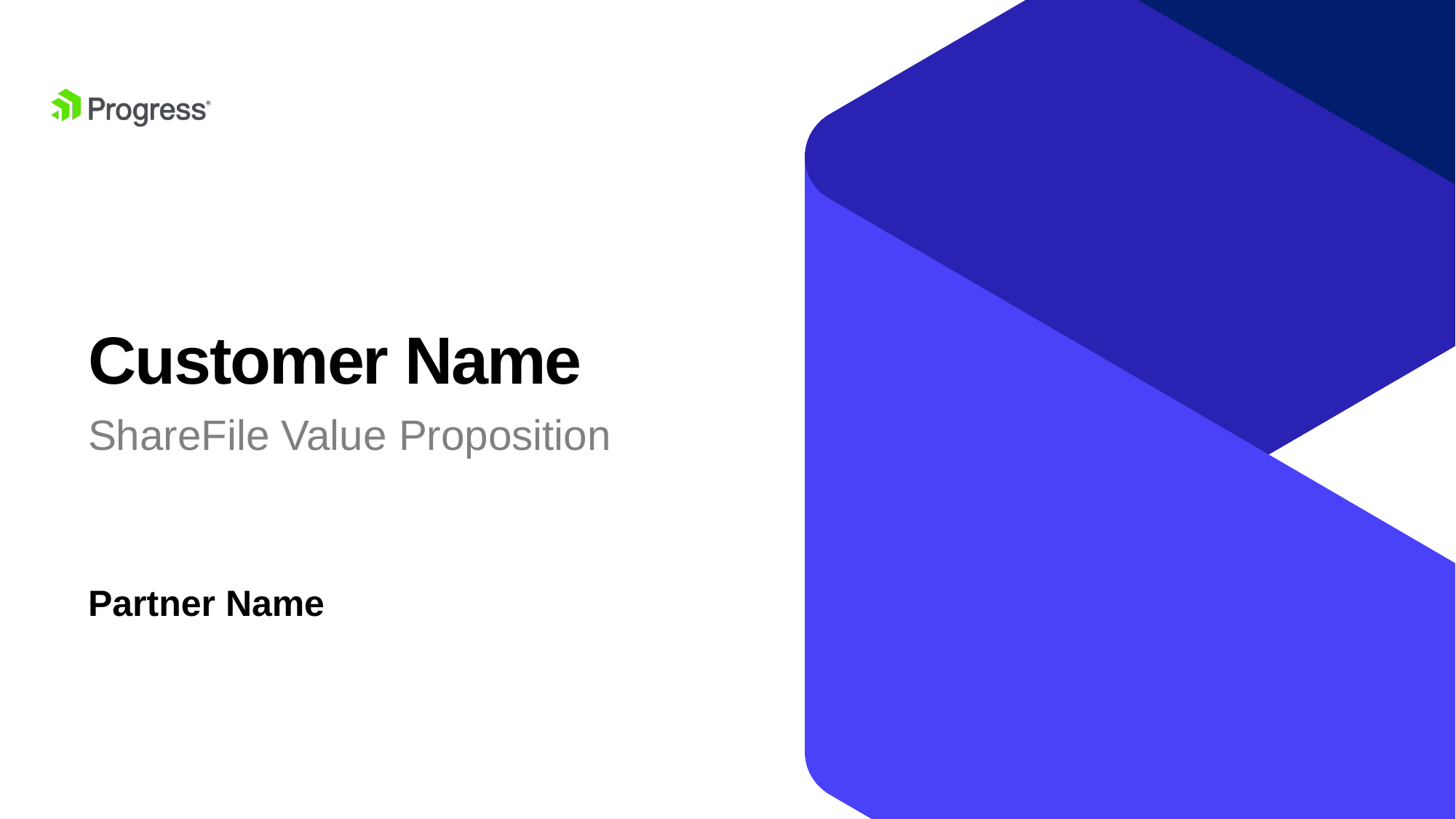

# Customer Name
ShareFile Value Proposition
Partner Name